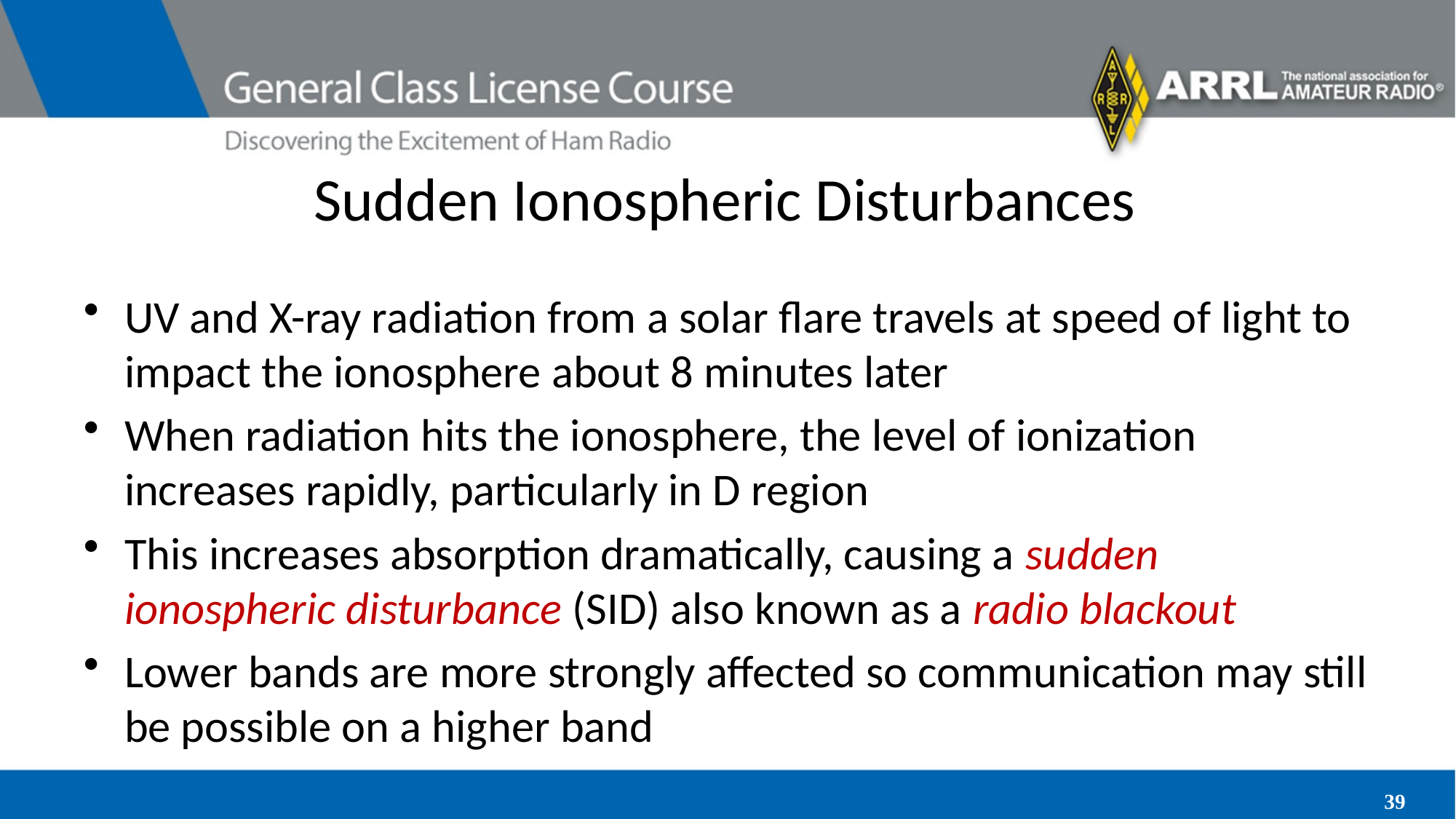

# Sudden Ionospheric Disturbances
UV and X-ray radiation from a solar flare travels at speed of light to impact the ionosphere about 8 minutes later
When radiation hits the ionosphere, the level of ionization increases rapidly, particularly in D region
This increases absorption dramatically, causing a sudden ionospheric disturbance (SID) also known as a radio blackout
Lower bands are more strongly affected so communication may still be possible on a higher band